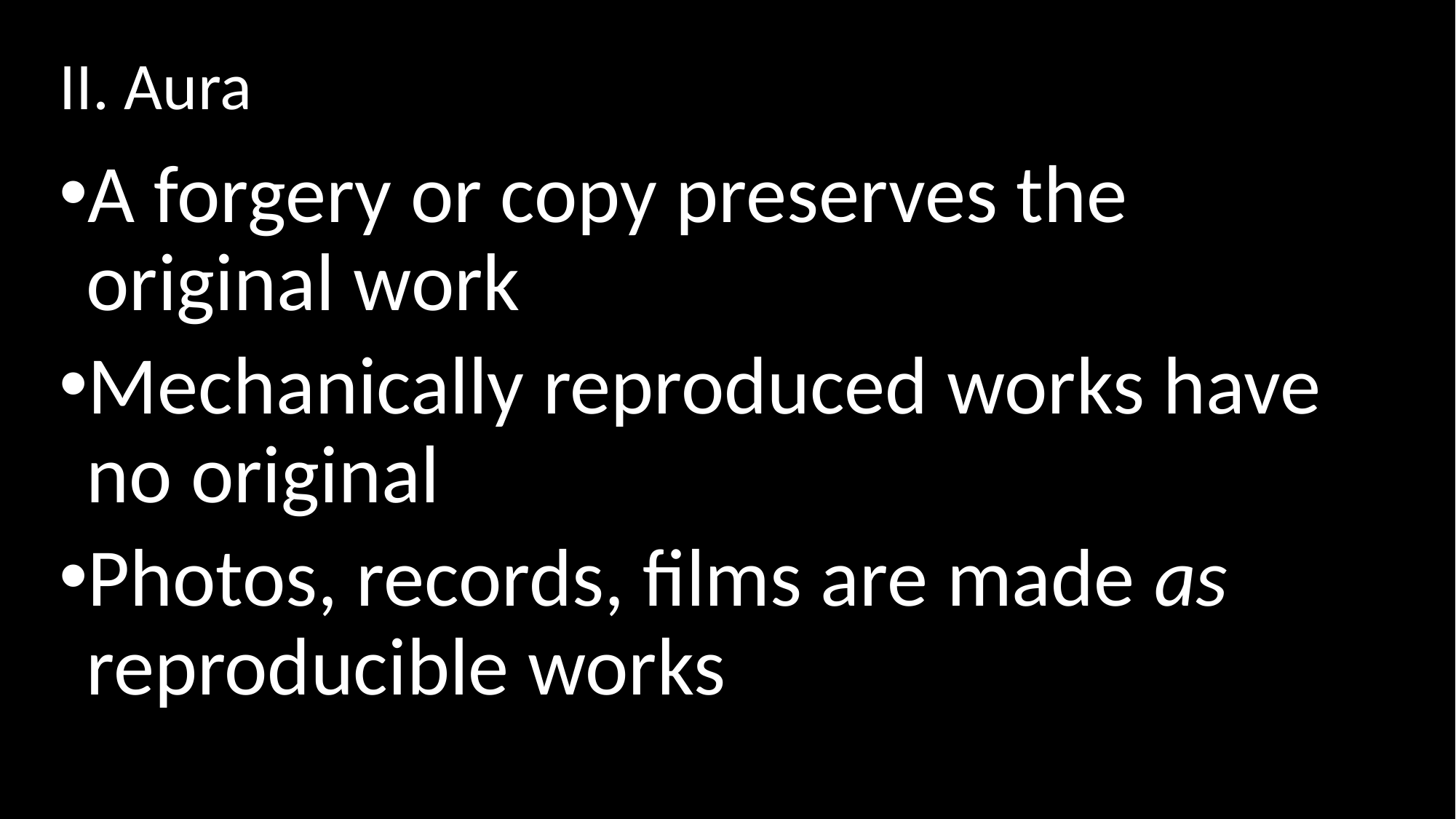

# II. Aura
A forgery or copy preserves the original work
Mechanically reproduced works have no original
Photos, records, films are made as reproducible works